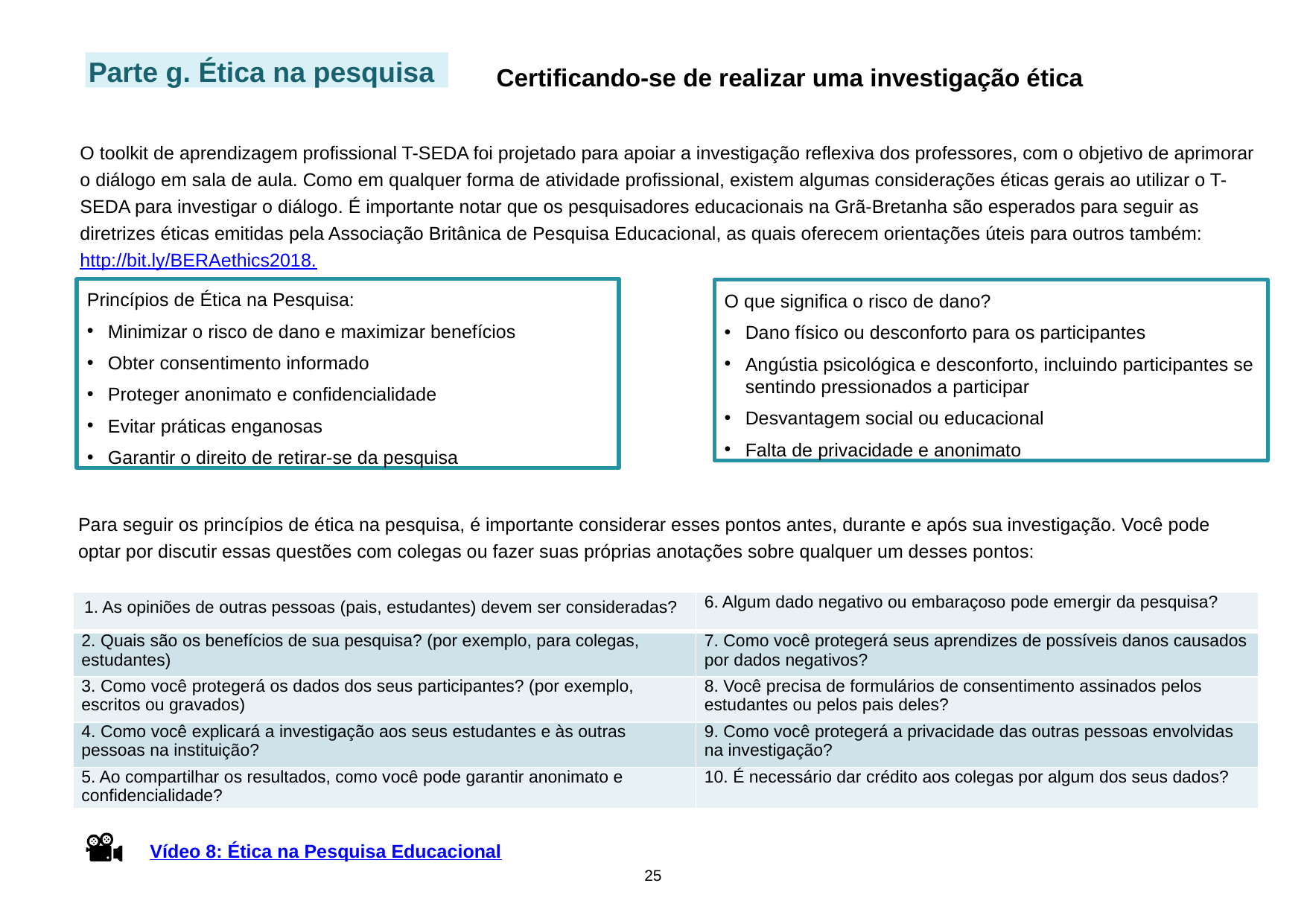

Parte g. Ética na pesquisa
Certificando-se de realizar uma investigação ética
O toolkit de aprendizagem profissional T-SEDA foi projetado para apoiar a investigação reflexiva dos professores, com o objetivo de aprimorar o diálogo em sala de aula. Como em qualquer forma de atividade profissional, existem algumas considerações éticas gerais ao utilizar o T-SEDA para investigar o diálogo. É importante notar que os pesquisadores educacionais na Grã-Bretanha são esperados para seguir as diretrizes éticas emitidas pela Associação Britânica de Pesquisa Educacional, as quais oferecem orientações úteis para outros também: http://bit.ly/BERAethics2018.
Princípios de Ética na Pesquisa:
Minimizar o risco de dano e maximizar benefícios
Obter consentimento informado
Proteger anonimato e confidencialidade
Evitar práticas enganosas
Garantir o direito de retirar-se da pesquisa
O que significa o risco de dano?
Dano físico ou desconforto para os participantes
Angústia psicológica e desconforto, incluindo participantes se sentindo pressionados a participar
Desvantagem social ou educacional
Falta de privacidade e anonimato
Para seguir os princípios de ética na pesquisa, é importante considerar esses pontos antes, durante e após sua investigação. Você pode optar por discutir essas questões com colegas ou fazer suas próprias anotações sobre qualquer um desses pontos:
| 1. As opiniões de outras pessoas (pais, estudantes) devem ser consideradas? | 6. Algum dado negativo ou embaraçoso pode emergir da pesquisa? |
| --- | --- |
| 2. Quais são os benefícios de sua pesquisa? (por exemplo, para colegas, estudantes) | 7. Como você protegerá seus aprendizes de possíveis danos causados por dados negativos? |
| 3. Como você protegerá os dados dos seus participantes? (por exemplo, escritos ou gravados) | 8. Você precisa de formulários de consentimento assinados pelos estudantes ou pelos pais deles? |
| 4. Como você explicará a investigação aos seus estudantes e às outras pessoas na instituição? | 9. Como você protegerá a privacidade das outras pessoas envolvidas na investigação? |
| 5. Ao compartilhar os resultados, como você pode garantir anonimato e confidencialidade? | 10. É necessário dar crédito aos colegas por algum dos seus dados? |

Vídeo 8: Ética na Pesquisa Educacional
25